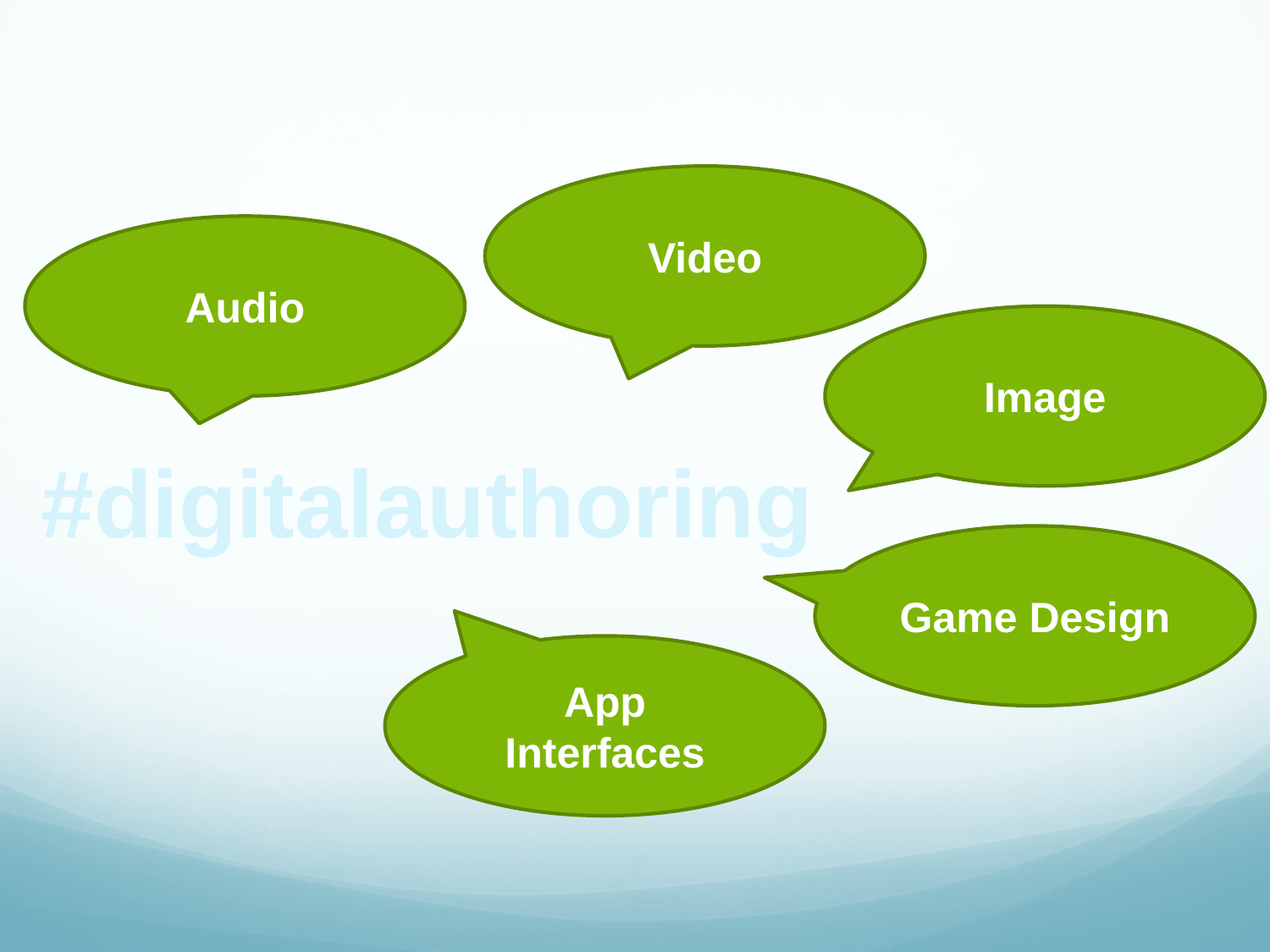

Video
Audio
Image
#digitalauthoring
Game Design
App Interfaces